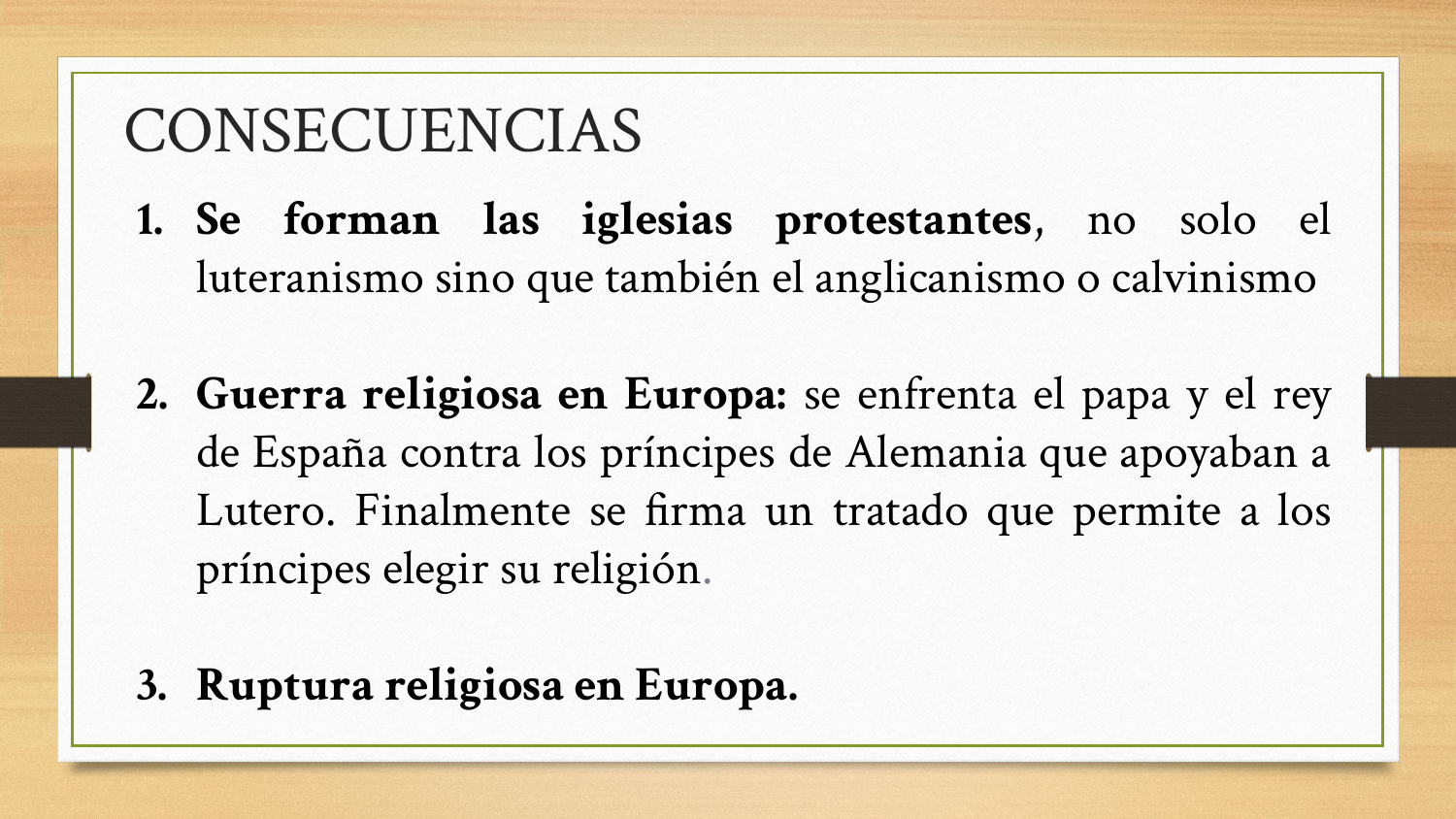

# CONSECUENCIAS
Se forman las iglesias protestantes, no solo el luteranismo sino que también el anglicanismo o calvinismo

Guerra religiosa en Europa: se enfrenta el papa y el rey de España contra los príncipes de Alemania que apoyaban a Lutero. Finalmente se firma un tratado que permite a los príncipes elegir su religión.

Ruptura religiosa en Europa.